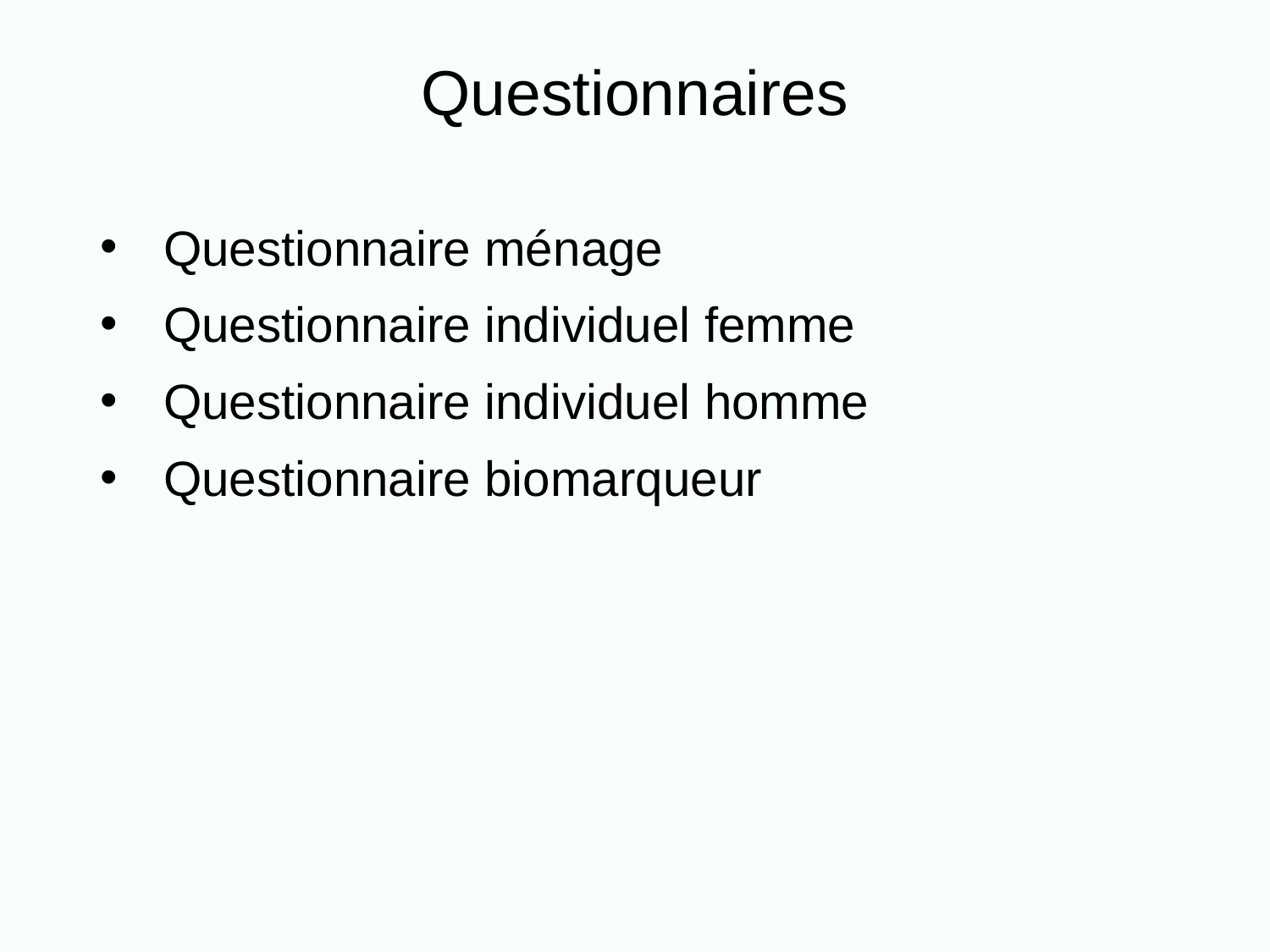

# Questionnaires
Questionnaire ménage
Questionnaire individuel femme
Questionnaire individuel homme
Questionnaire biomarqueur